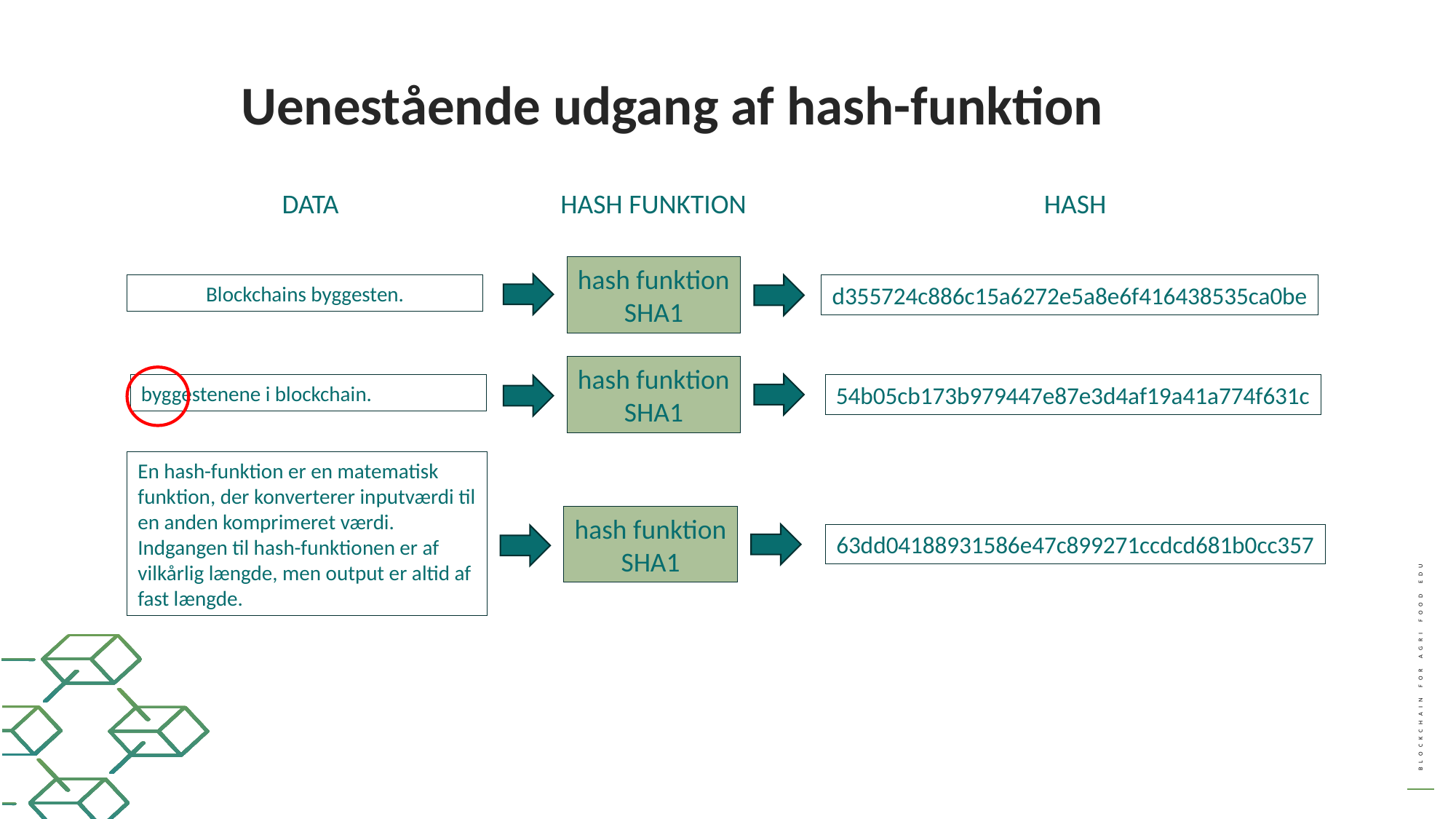

Uenestående udgang af hash-funktion
DATA
HASH
HASH FUNKTION
hash funktion
SHA1

Blockchains byggesten.

d355724c886c15a6272e5a8e6f416438535ca0be
hash funktion
SHA1

byggestenene i blockchain.
54b05cb173b979447e87e3d4af19a41a774f631c

En hash-funktion er en matematisk funktion, der konverterer inputværdi til en anden komprimeret værdi. Indgangen til hash-funktionen er af vilkårlig længde, men output er altid af fast længde.
hash funktion
SHA1

63dd04188931586e47c899271ccdcd681b0cc357